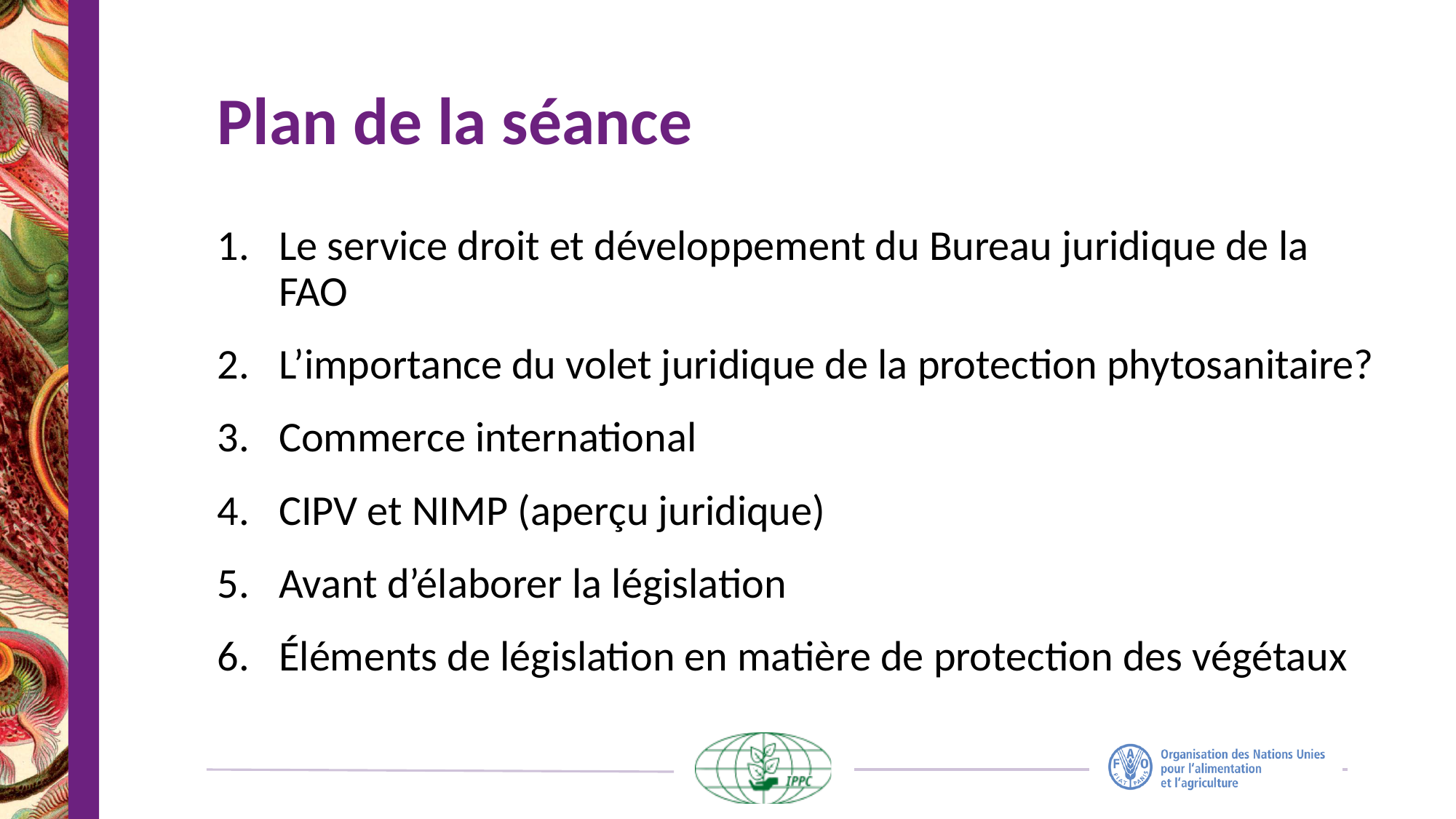

# Plan de la séance
Le service droit et développement du Bureau juridique de la FAO
L’importance du volet juridique de la protection phytosanitaire?
Commerce international
CIPV et NIMP (aperçu juridique)
Avant d’élaborer la législation
Éléments de législation en matière de protection des végétaux